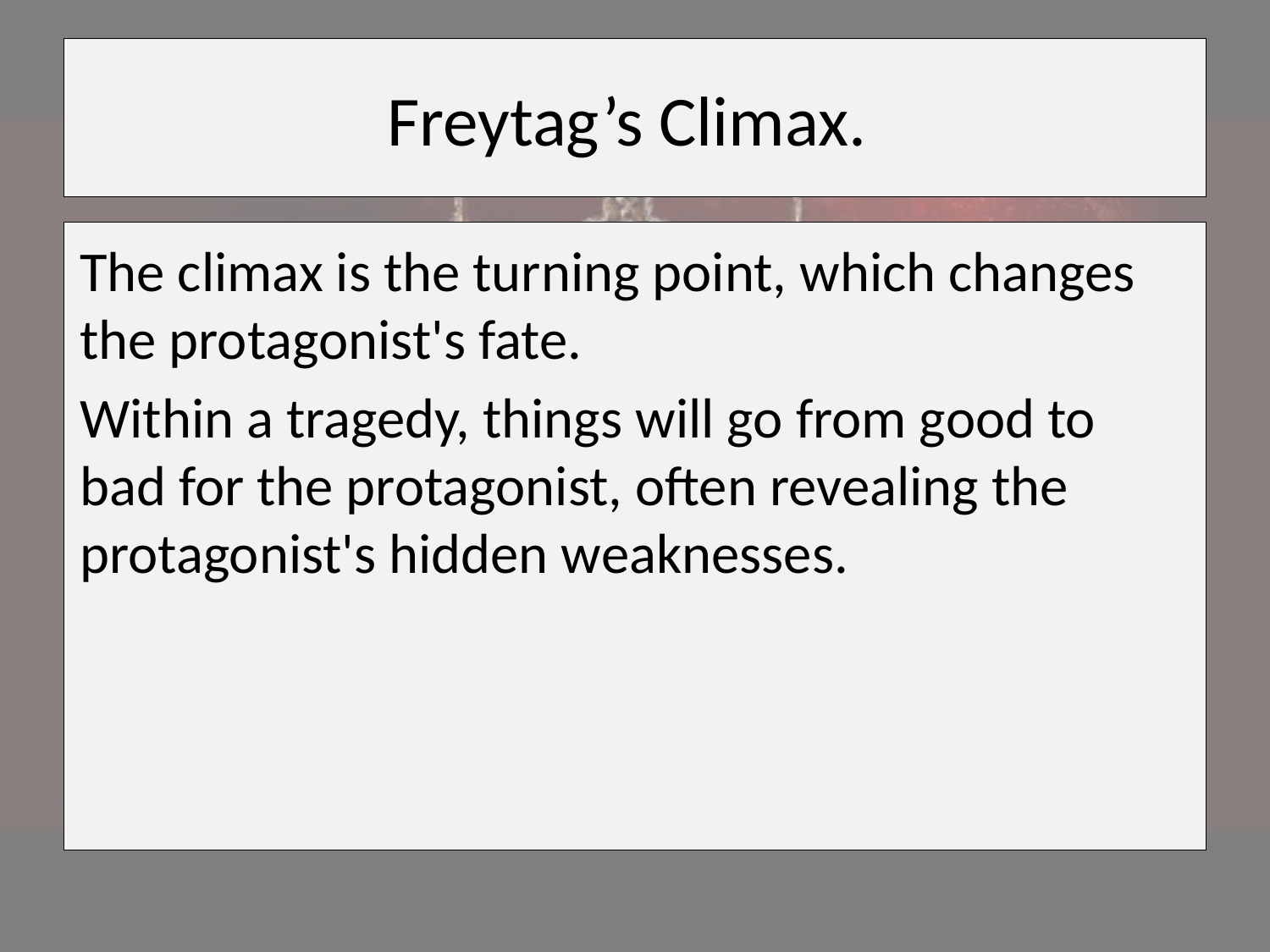

# Freytag’s Climax.
The climax is the turning point, which changes the protagonist's fate.
Within a tragedy, things will go from good to bad for the protagonist, often revealing the protagonist's hidden weaknesses.